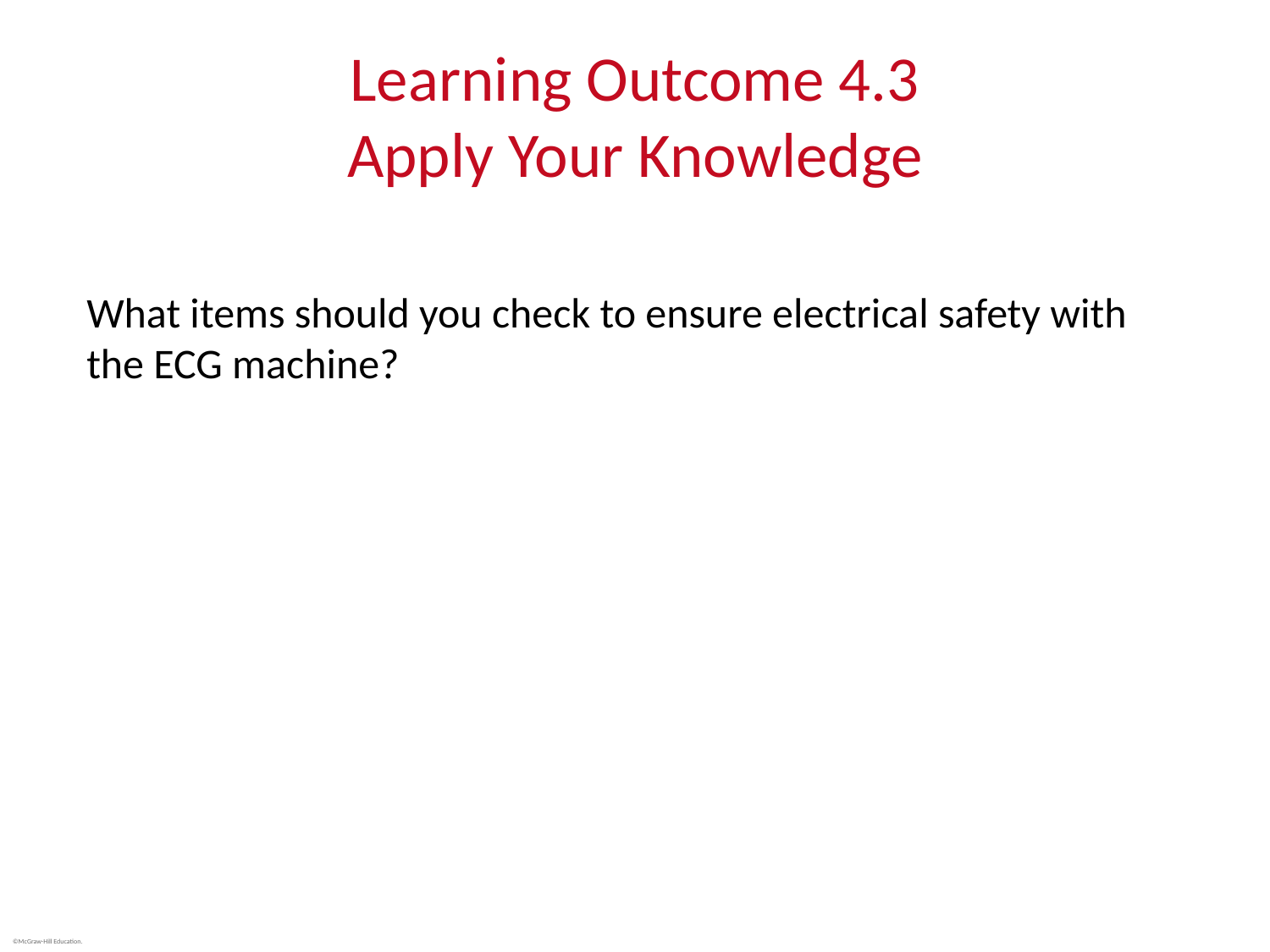

# Learning Outcome 4.3 Apply Your Knowledge
What items should you check to ensure electrical safety with the ECG machine?